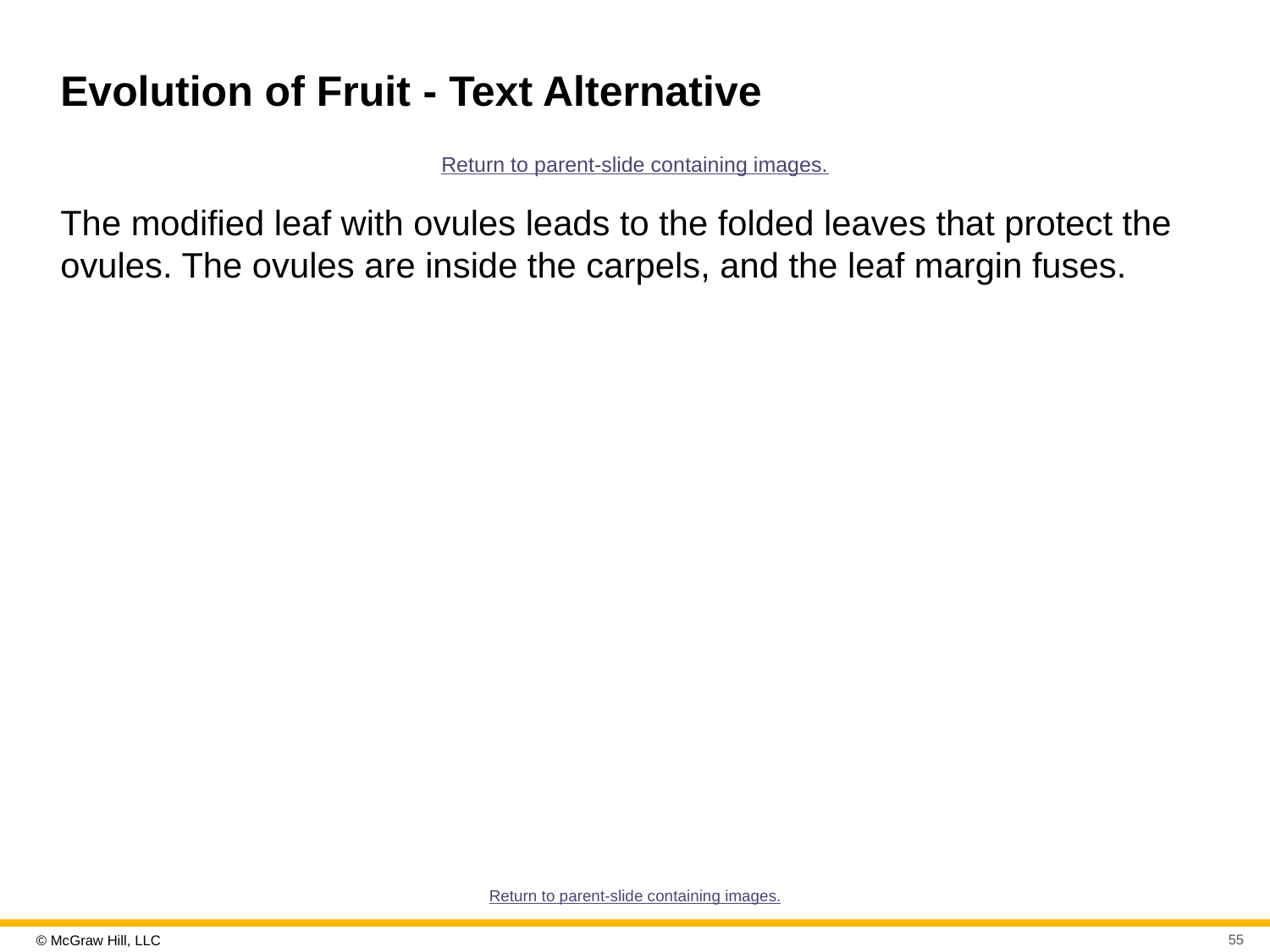

# Evolution of Fruit - Text Alternative
Return to parent-slide containing images.
The modified leaf with ovules leads to the folded leaves that protect the ovules. The ovules are inside the carpels, and the leaf margin fuses.
Return to parent-slide containing images.
55